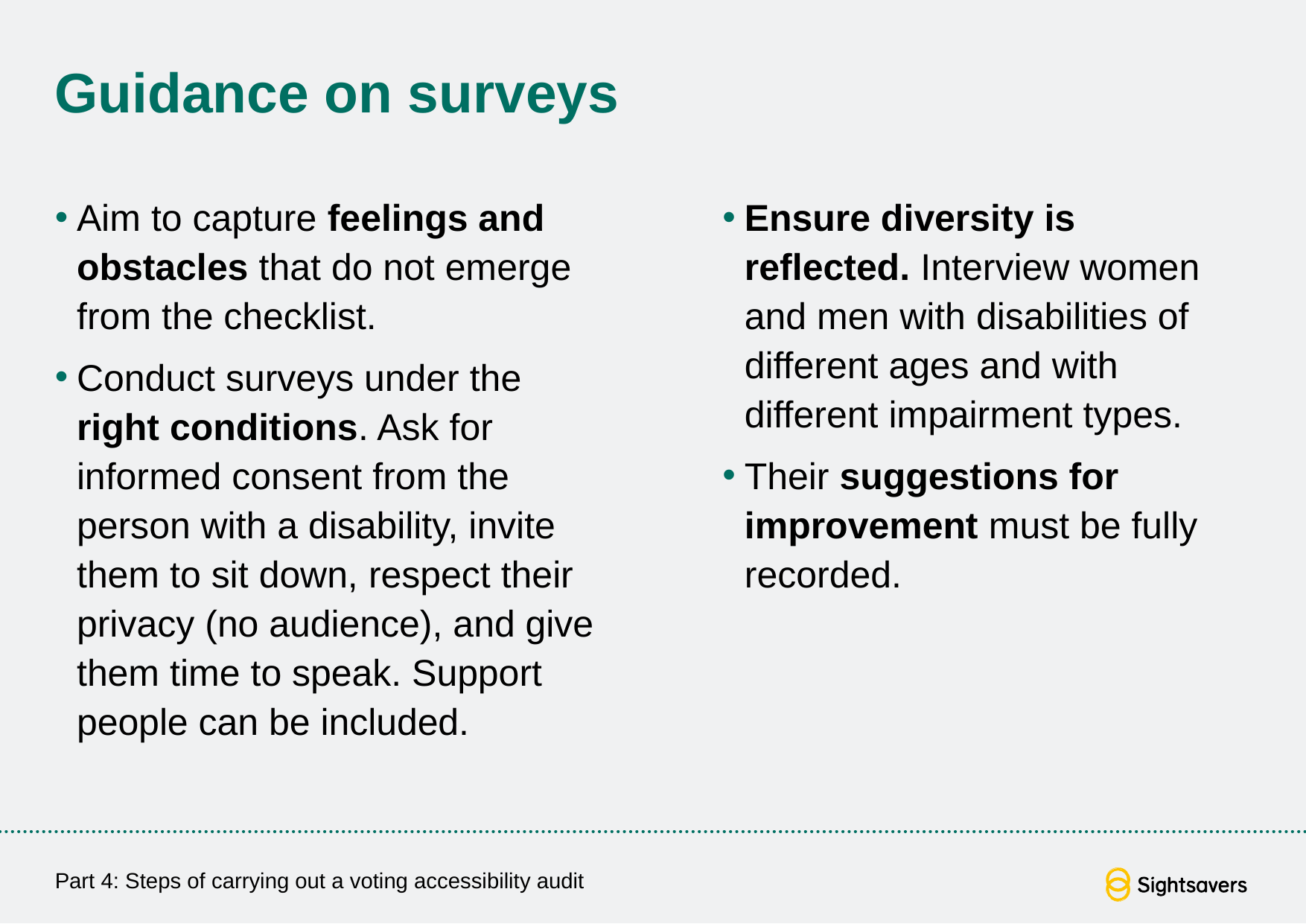

# Guidance on surveys
Aim to capture feelings and obstacles that do not emerge from the checklist.
Conduct surveys under the right conditions. Ask for informed consent from the person with a disability, invite them to sit down, respect their privacy (no audience), and give them time to speak. Support people can be included.
Ensure diversity is reflected. Interview women and men with disabilities of different ages and with different impairment types.
Their suggestions for improvement must be fully recorded.
Part 4: Steps of carrying out a voting accessibility audit